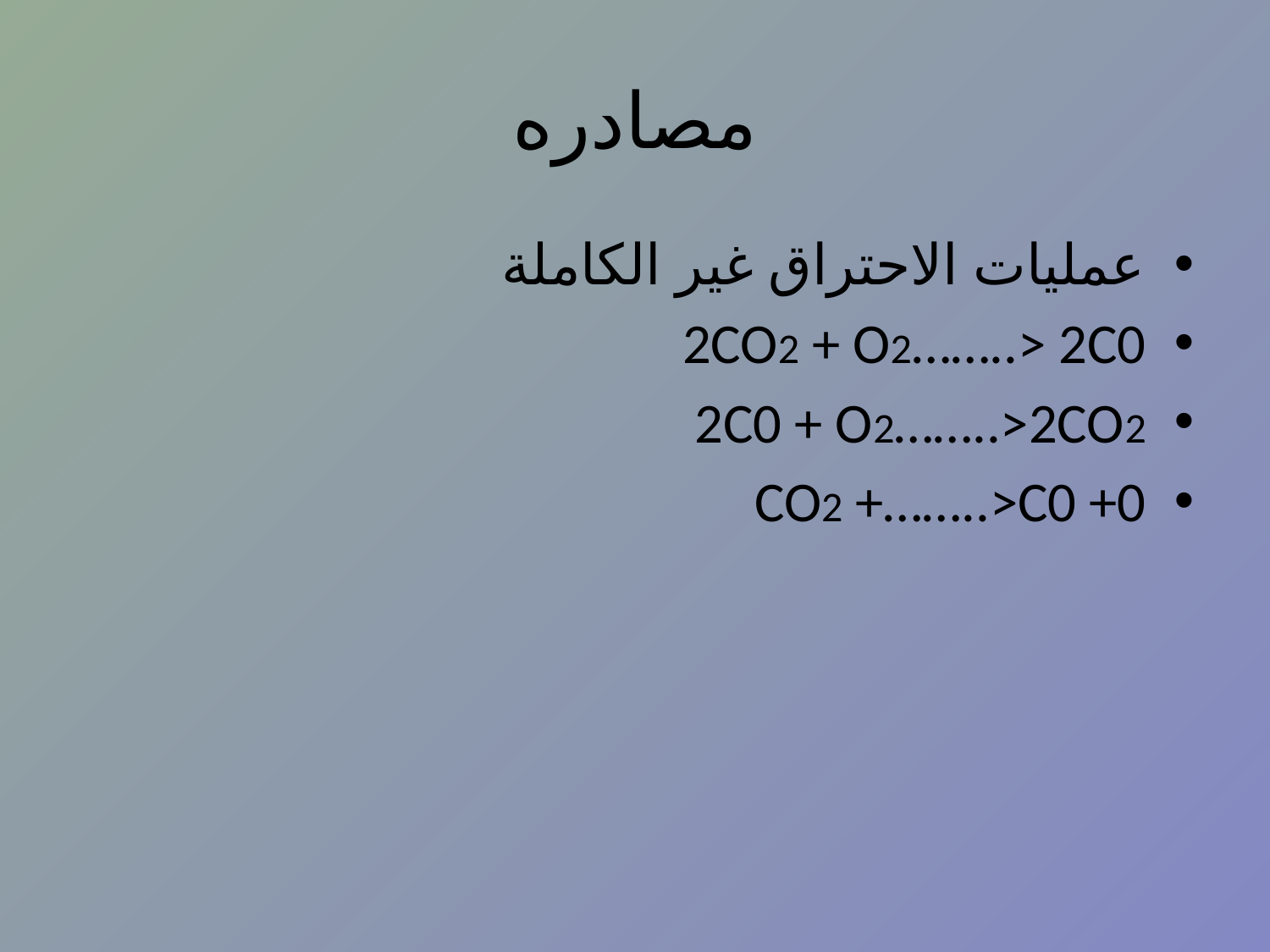

# مصادره
عمليات الاحتراق غير الكاملة
2CO2 + O2……..> 2C0
2C0 + O2……..>2CO2
CO2 +……..>C0 +0